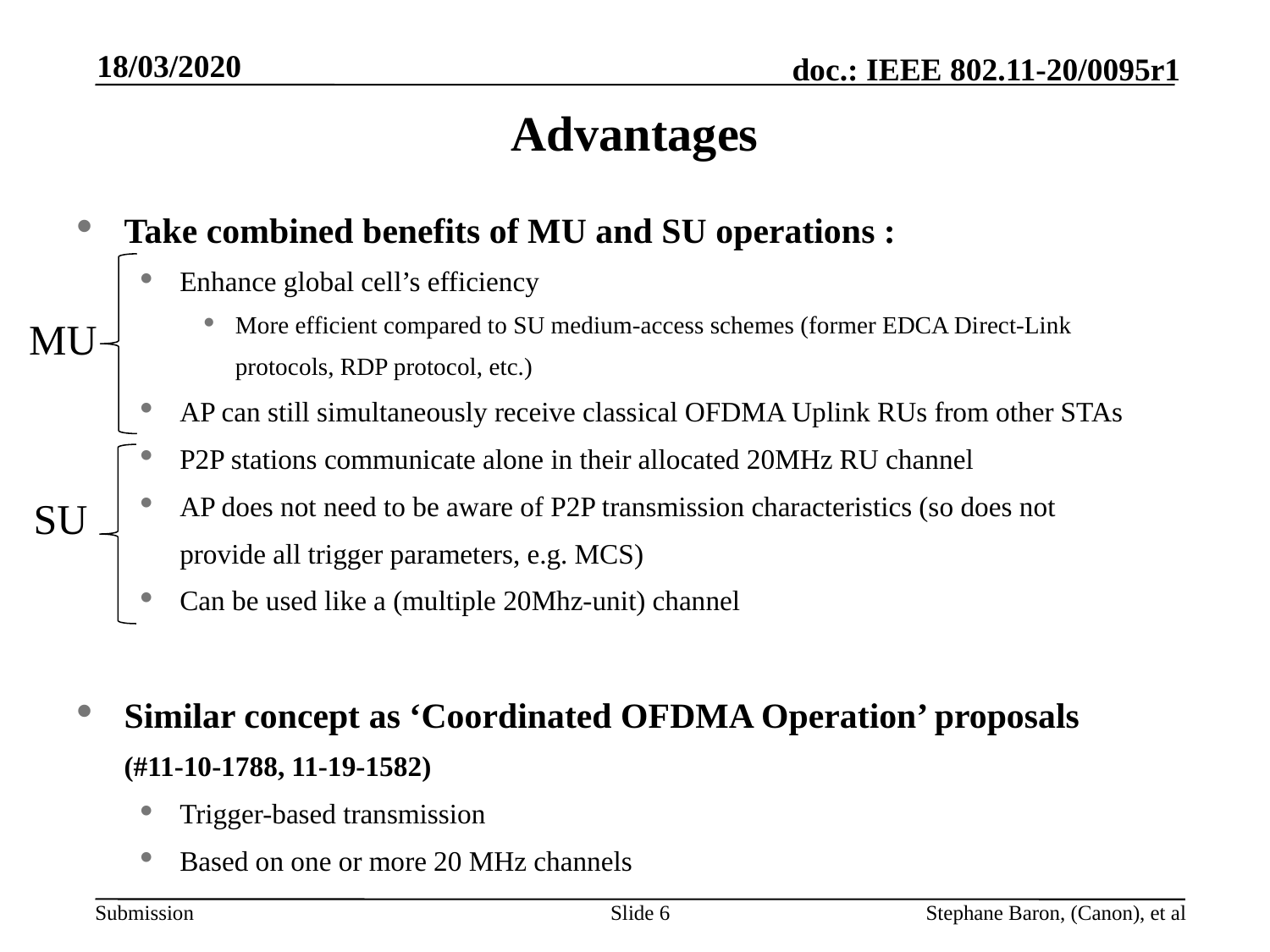

18/03/2020
# Advantages
Take combined benefits of MU and SU operations :
Enhance global cell’s efficiency
More efficient compared to SU medium-access schemes (former EDCA Direct-Link protocols, RDP protocol, etc.)
AP can still simultaneously receive classical OFDMA Uplink RUs from other STAs
P2P stations communicate alone in their allocated 20MHz RU channel
AP does not need to be aware of P2P transmission characteristics (so does not provide all trigger parameters, e.g. MCS)
Can be used like a (multiple 20Mhz-unit) channel

Similar concept as ‘Coordinated OFDMA Operation’ proposals (#11-10-1788, 11-19-1582)
Trigger-based transmission
Based on one or more 20 MHz channels

MU

SU
Slide 6
Stephane Baron, (Canon), et al